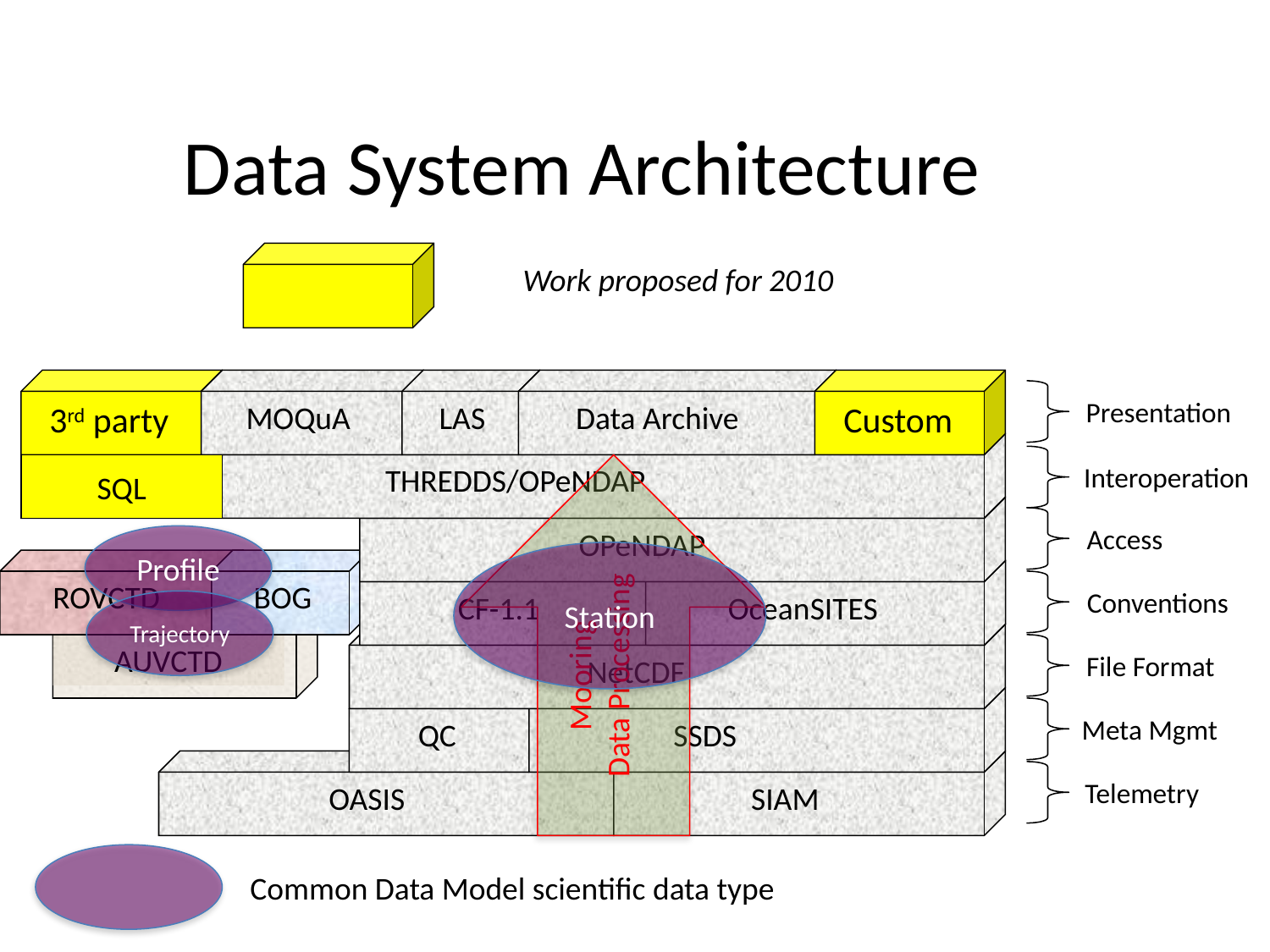

# Data System Architecture

Work proposed for 2010

LAS

Data Archive

Custom

Presentation
3rd party
MOQuA

THREDDS/OPeNDAP

Interoperation

OPeNDAP

Access

ROVCTD

BOG

CF-1.1

OceanSITES

Conventions

AUVCTD

NetCDF

File Format

QC

SSDS

Meta Mgmt

OASIS

SIAM

Telemetry
SQL

Profile
Station
Trajectory
Mooring
Data Processing

Common Data Model scientific data type